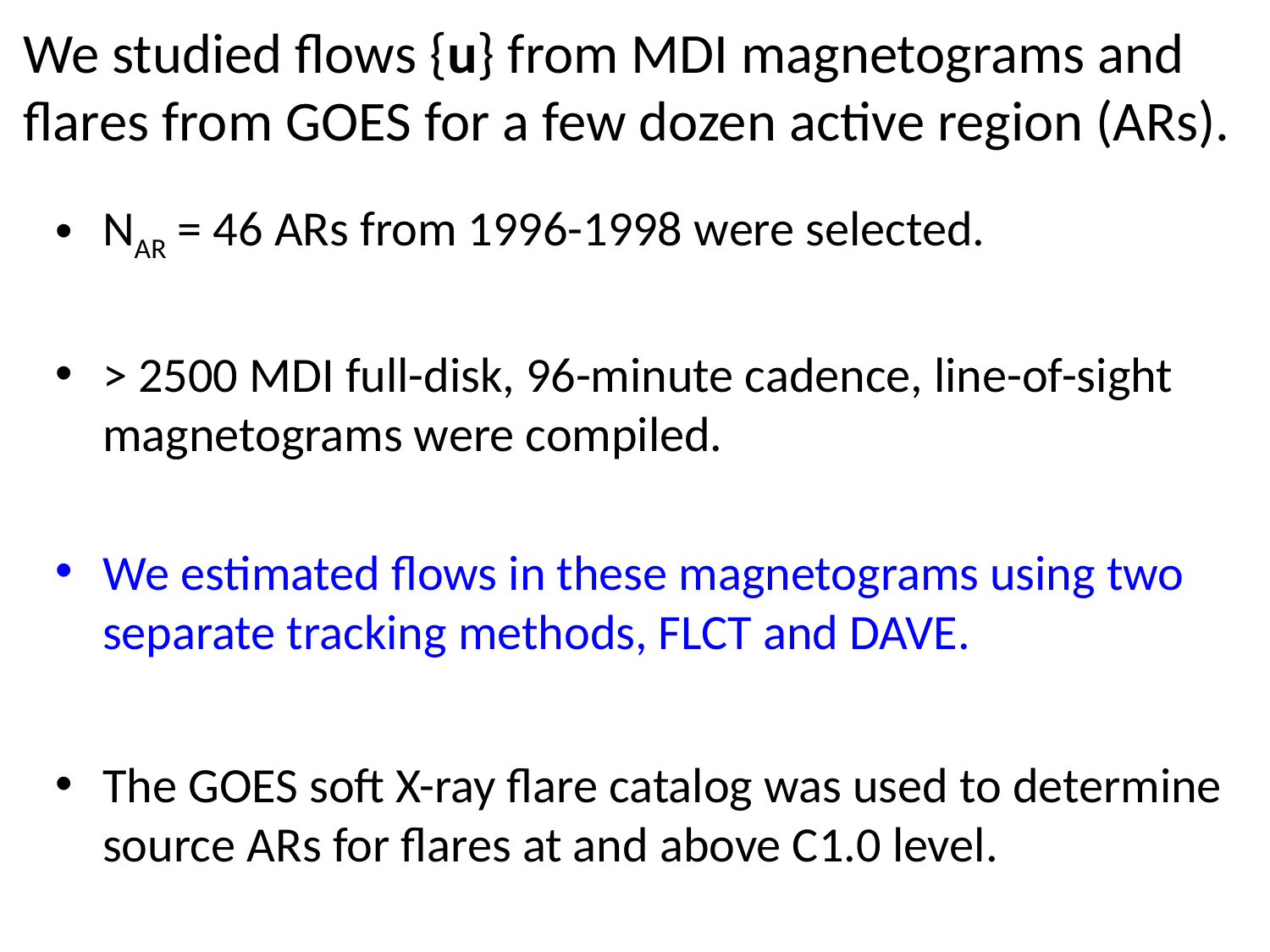

# We studied flows {u} from MDI magnetograms and flares from GOES for a few dozen active region (ARs).
NAR = 46 ARs from 1996-1998 were selected.

> 2500 MDI full-disk, 96-minute cadence, line-of-sight magnetograms were compiled.

We estimated flows in these magnetograms using two separate tracking methods, FLCT and DAVE.

The GOES soft X-ray flare catalog was used to determine source ARs for flares at and above C1.0 level.